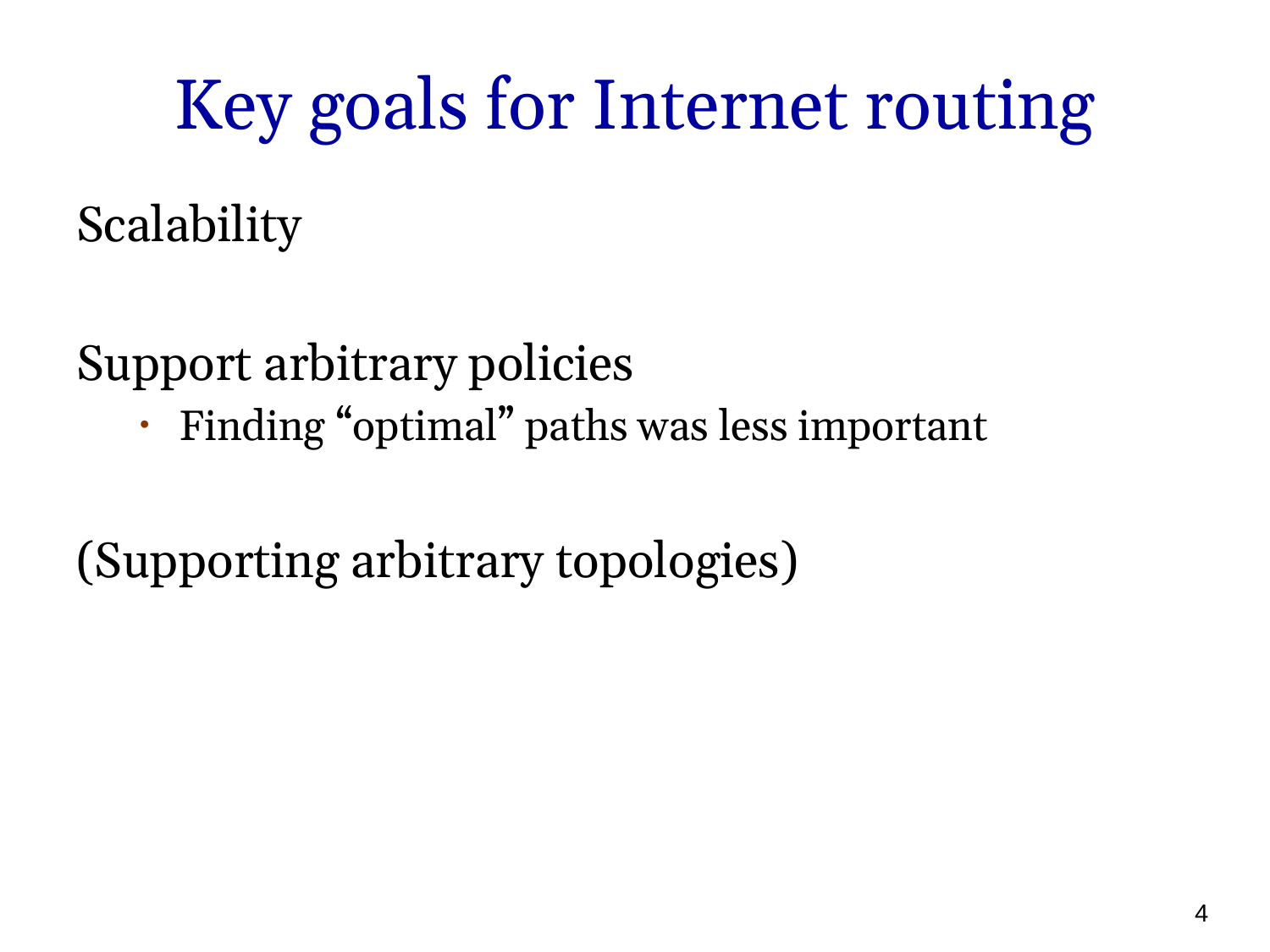

# Key goals for Internet routing
Scalability

Support arbitrary policies
Finding “optimal” paths was less important

(Supporting arbitrary topologies)
4